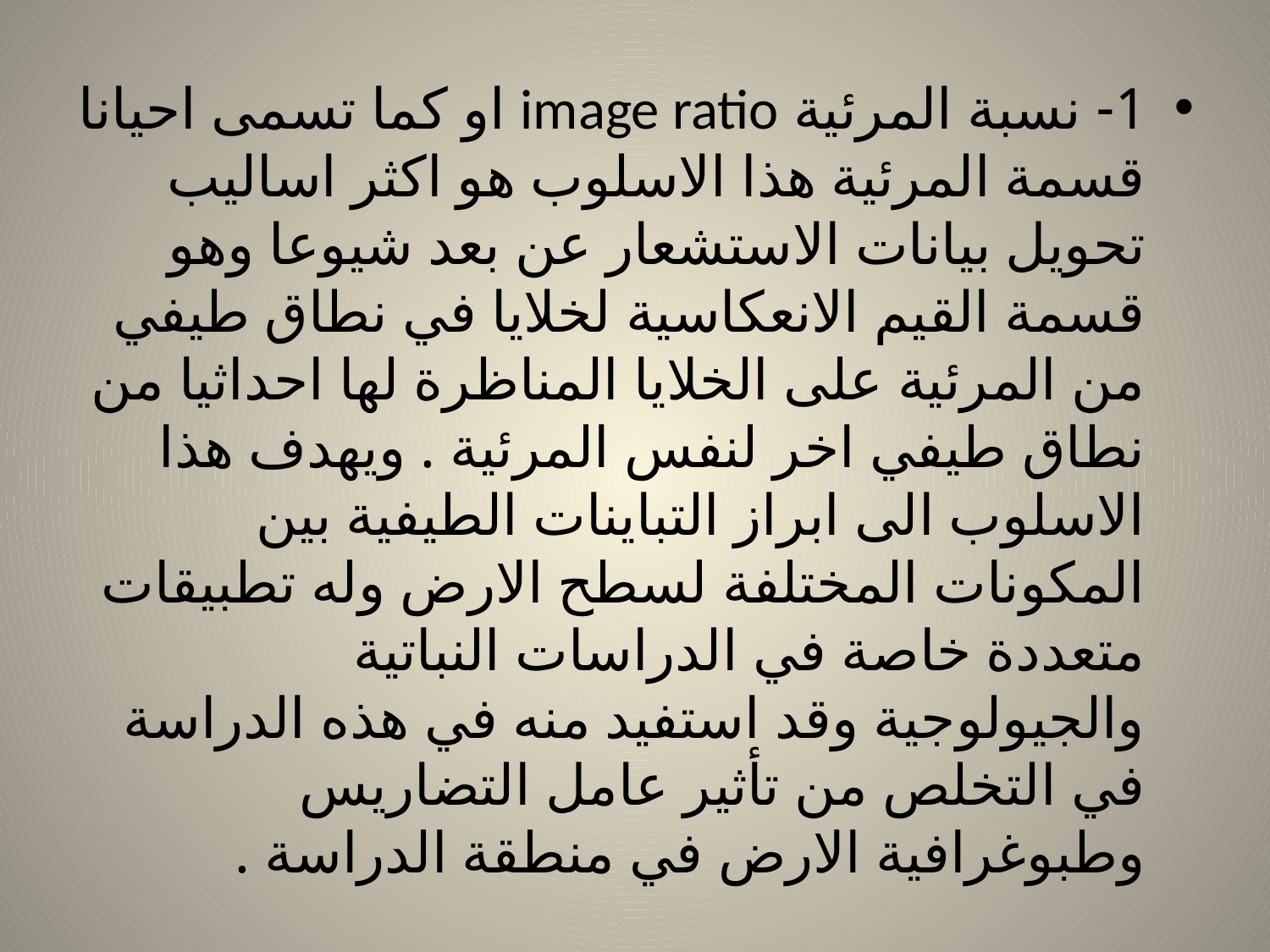

1- نسبة المرئية image ratio او كما تسمى احيانا قسمة المرئية هذا الاسلوب هو اكثر اساليب تحويل بيانات الاستشعار عن بعد شيوعا وهو قسمة القيم الانعكاسية لخلايا في نطاق طيفي من المرئية على الخلايا المناظرة لها احداثيا من نطاق طيفي اخر لنفس المرئية . ويهدف هذا الاسلوب الى ابراز التباينات الطيفية بين المكونات المختلفة لسطح الارض وله تطبيقات متعددة خاصة في الدراسات النباتية والجيولوجية وقد استفيد منه في هذه الدراسة في التخلص من تأثير عامل التضاريس وطبوغرافية الارض في منطقة الدراسة .